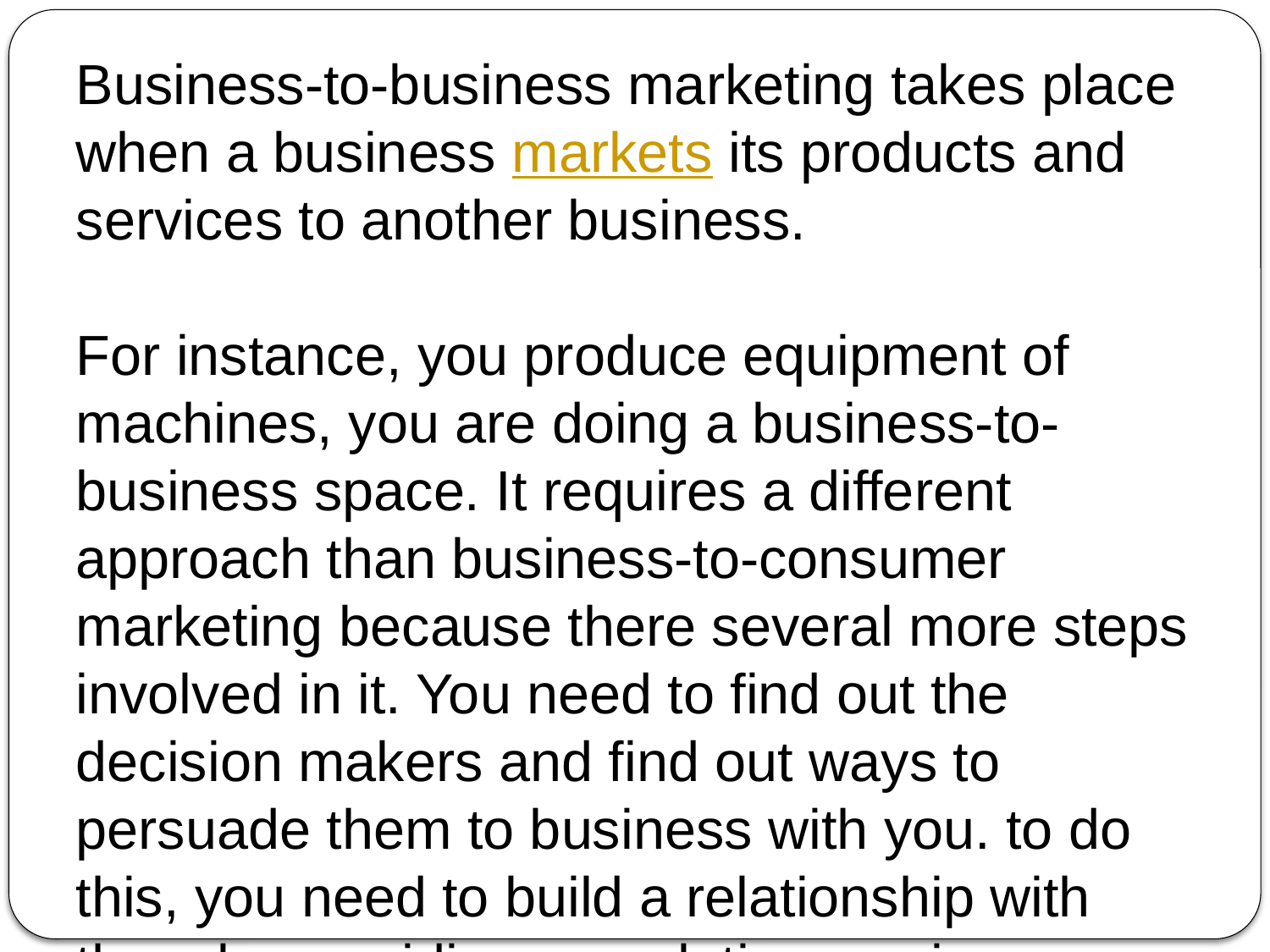

Business-to-business marketing takes place when a business markets its products and services to another business.

For instance, you produce equipment of machines, you are doing a business-to-business space. It requires a different approach than business-to-consumer marketing because there several more steps involved in it. You need to find out the decision makers and find out ways to persuade them to business with you. to do this, you need to build a relationship with them by providing superlative services.